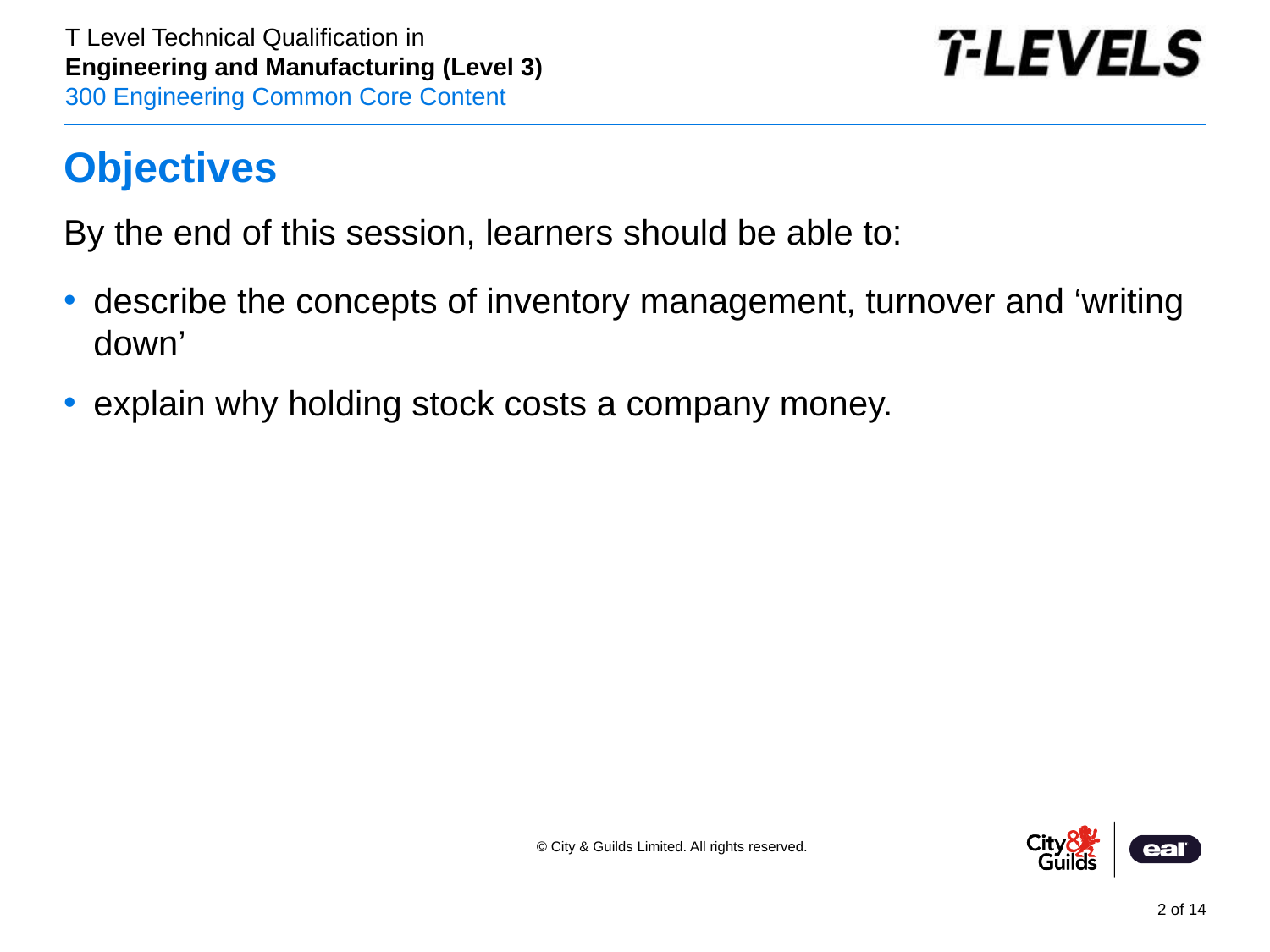

# Objectives
By the end of this session, learners should be able to:
describe the concepts of inventory management, turnover and ‘writing down’
explain why holding stock costs a company money.